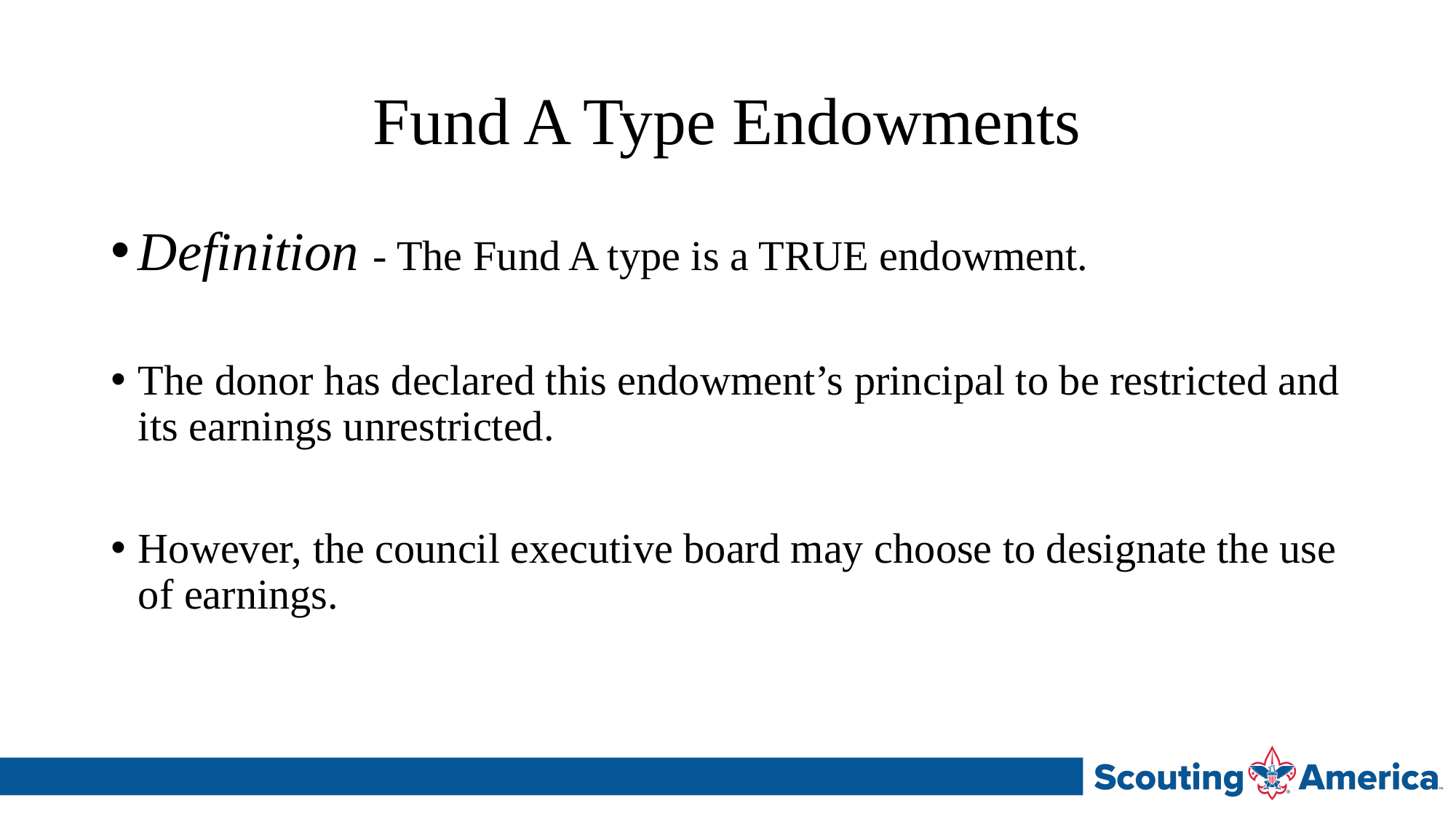

# Fund A Type Endowments
Definition - The Fund A type is a TRUE endowment.

The donor has declared this endowment’s principal to be restricted and its earnings unrestricted.

However, the council executive board may choose to designate the use of earnings.